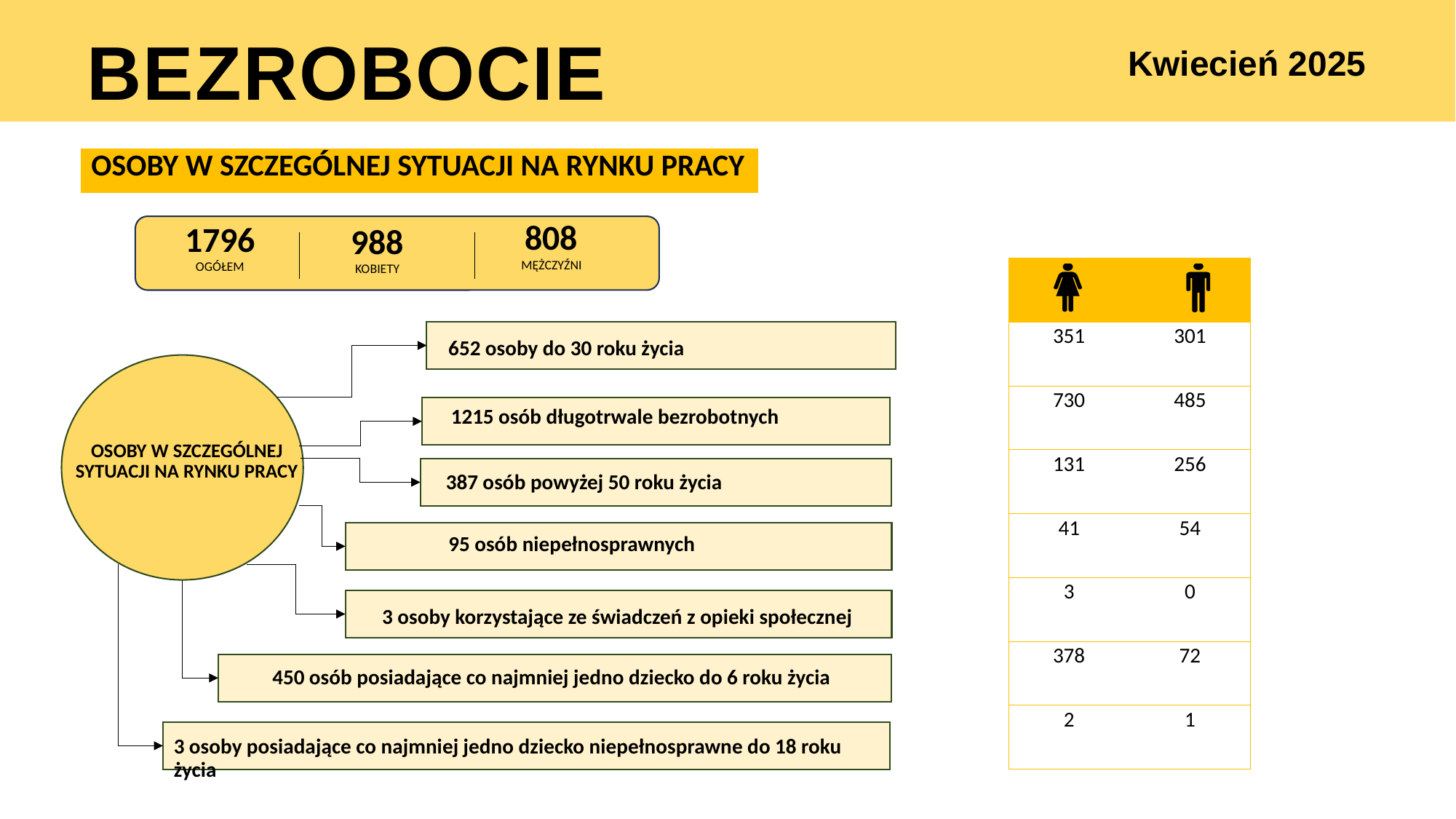

BEZROBOCIE

Kwiecień 2025
| OSOBY W SZCZEGÓLNEJ SYTUACJI NA RYNKU PRACY |
| --- |

808
MĘŻCZYŹNI
1796
OGÓŁEM

988
KOBIETY
|  |  |
| --- | --- |
| 351 | 301 |
| 730 | 485 |
| 131 | 256 |
| 41 | 54 |
| 3 | 0 |
| 378 | 72 |
| 2 | 1 |

652 osoby do 30 roku życia

1215 osób długotrwale bezrobotnych
OSOBY W SZCZEGÓLNEJ SYTUACJI NA RYNKU PRACY

387 osób powyżej 50 roku życia

95 osób niepełnosprawnych

3 osoby korzystające ze świadczeń z opieki społecznej

450 osób posiadające co najmniej jedno dziecko do 6 roku życia

3 osoby posiadające co najmniej jedno dziecko niepełnosprawne do 18 roku życia